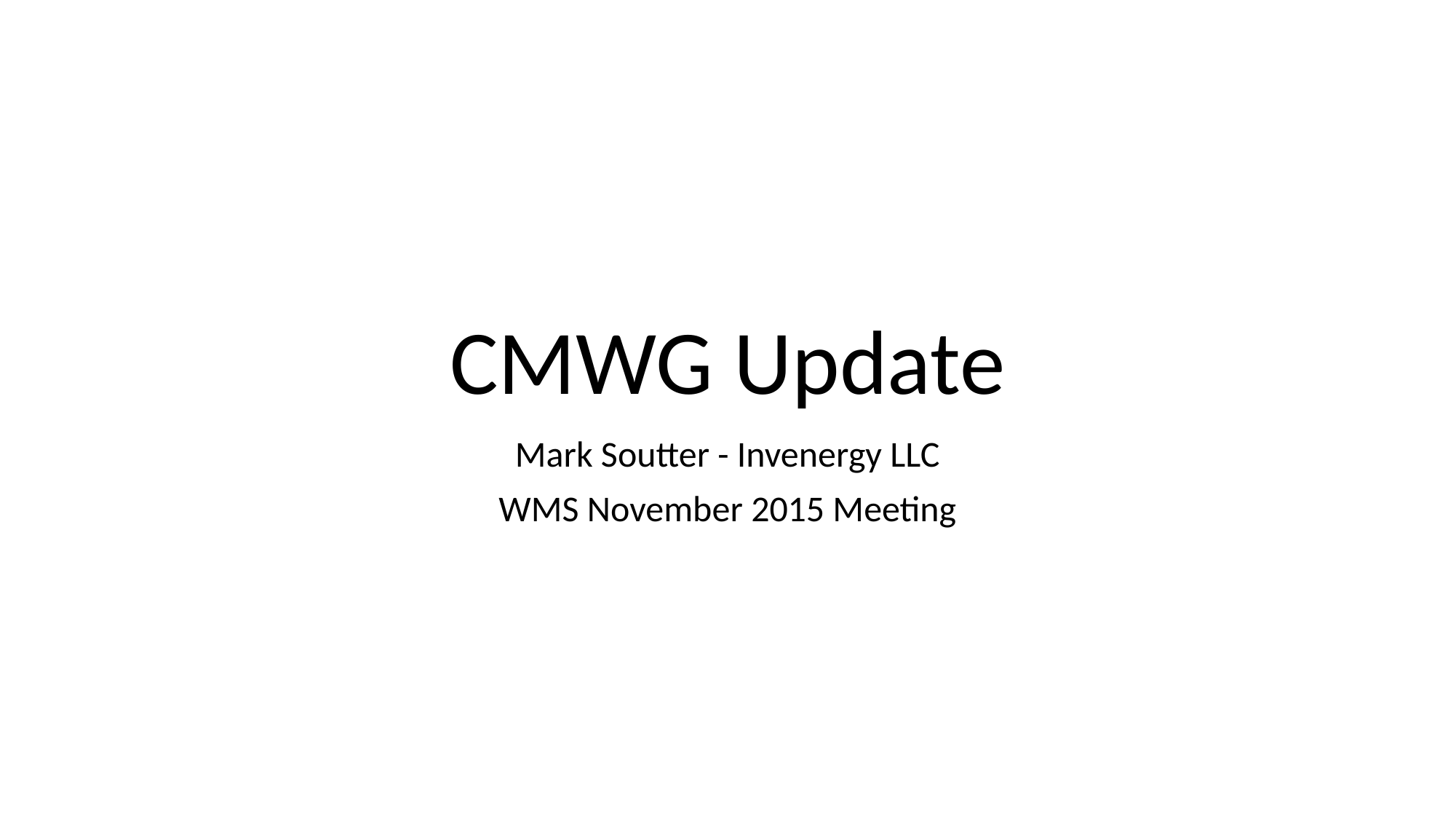

# CMWG Update
Mark Soutter - Invenergy LLC
WMS November 2015 Meeting